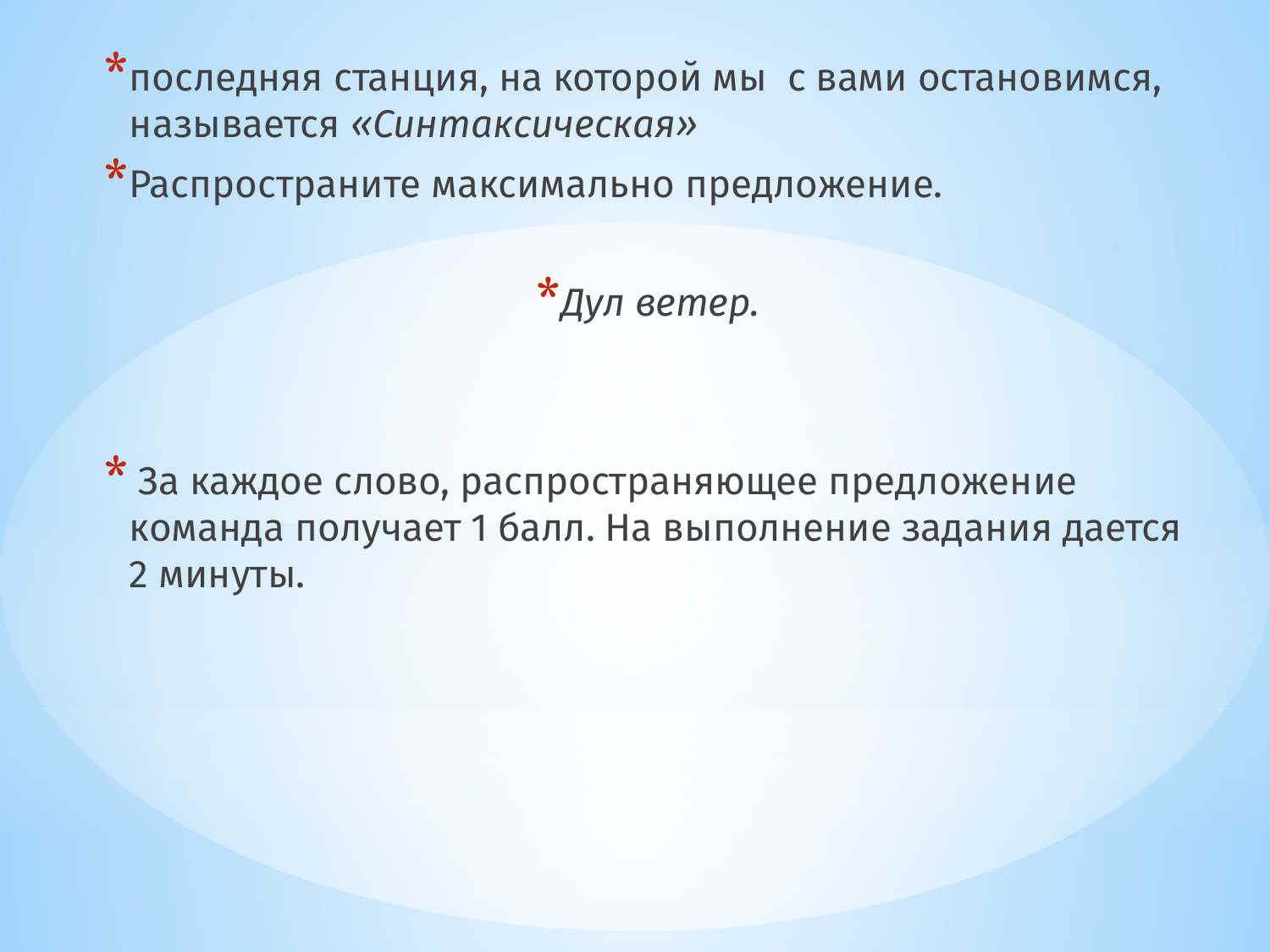

последняя станция, на которой мы  с вами остановимся, называется «Синтаксическая»
Распространите максимально предложение.

Дул ветер.

 За каждое слово, распространяющее предложение команда получает 1 балл. На выполнение задания дается 2 минуты.